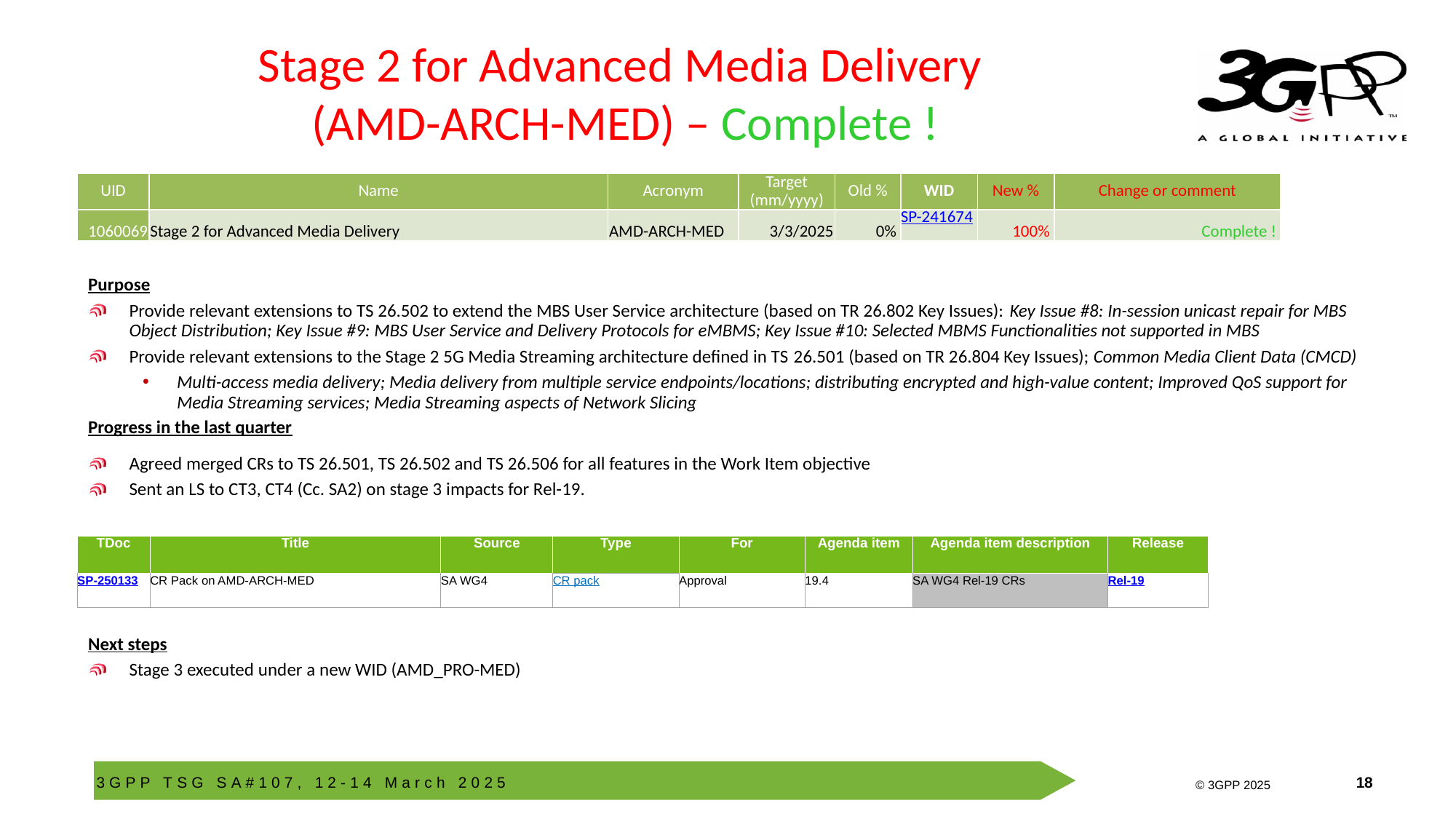

# Stage 2 for Advanced Media Delivery (AMD-ARCH-MED) – Complete !
| UID | Name | Acronym | Target (mm/yyyy) | Old % | WID | New % | Change or comment |
| --- | --- | --- | --- | --- | --- | --- | --- |
| 1060069 | Stage 2 for Advanced Media Delivery | AMD-ARCH-MED | 3/3/2025 | 0% | SP-241674 | 100% | Complete ! |
Purpose
Provide relevant extensions to TS 26.502 to extend the MBS User Service architecture (based on TR 26.802 Key Issues): Key Issue #8: In-session unicast repair for MBS Object Distribution; Key Issue #9: MBS User Service and Delivery Protocols for eMBMS; Key Issue #10: Selected MBMS Functionalities not supported in MBS
Provide relevant extensions to the Stage 2 5G Media Streaming architecture defined in TS 26.501 (based on TR 26.804 Key Issues); Common Media Client Data (CMCD)
Multi-access media delivery; Media delivery from multiple service endpoints/locations; distributing encrypted and high-value content; Improved QoS support for Media Streaming services; Media Streaming aspects of Network Slicing
Progress in the last quarter
Agreed merged CRs to TS 26.501, TS 26.502 and TS 26.506 for all features in the Work Item objective
Sent an LS to CT3, CT4 (Cc. SA2) on stage 3 impacts for Rel-19.

Next steps
Stage 3 executed under a new WID (AMD_PRO-MED)

| TDoc | Title | Source | Type | For | Agenda item | Agenda item description | Release |
| --- | --- | --- | --- | --- | --- | --- | --- |
| SP-250133 | CR Pack on AMD-ARCH-MED | SA WG4 | CR pack | Approval | 19.4 | SA WG4 Rel-19 CRs | Rel-19 |